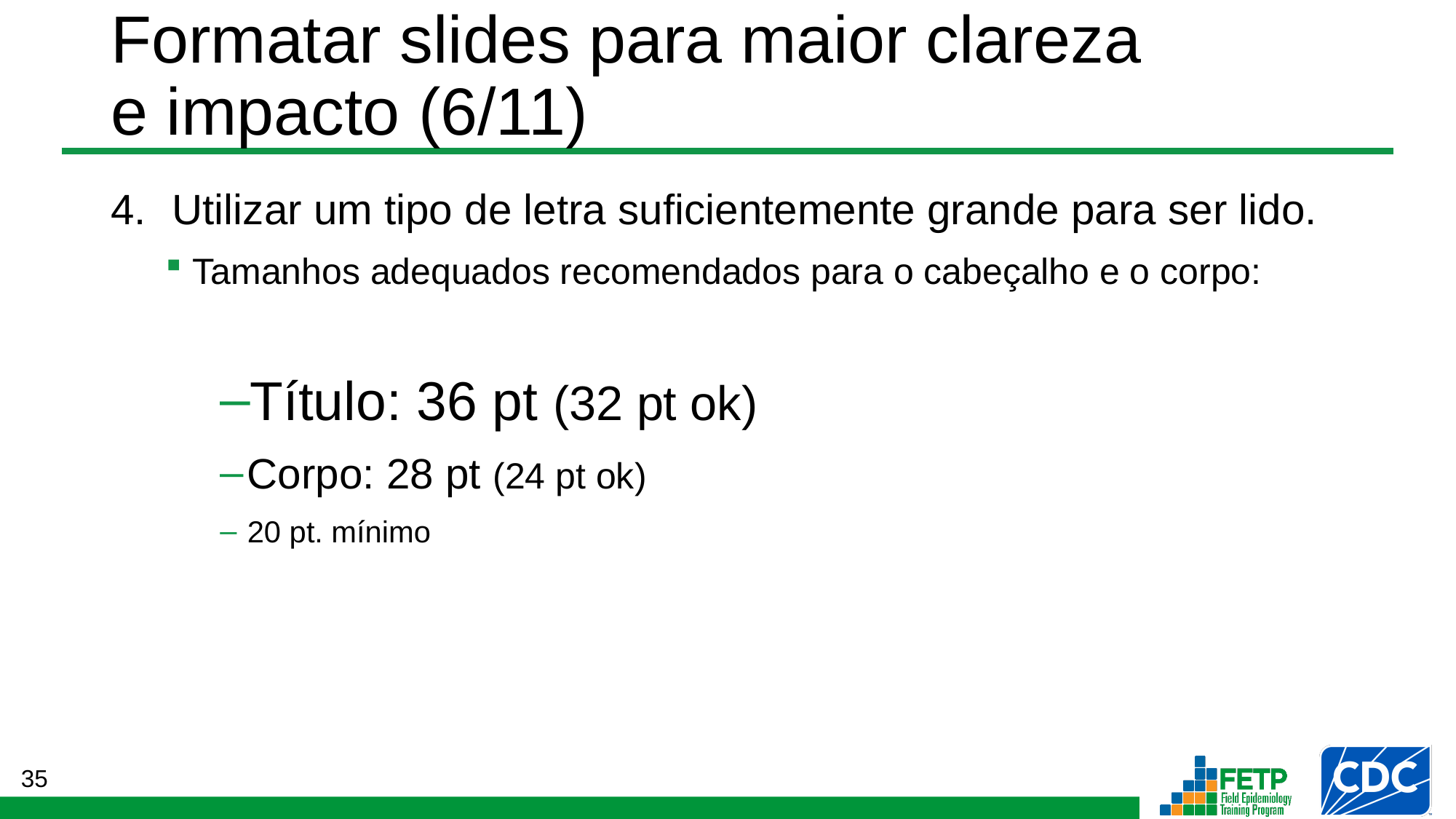

# Formatar slides para maior clareza e impacto (6/11)
Utilizar um tipo de letra suficientemente grande para ser lido.
Tamanhos adequados recomendados para o cabeçalho e o corpo:

Título: 36 pt (32 pt ok)
Corpo: 28 pt (24 pt ok)
20 pt. mínimo